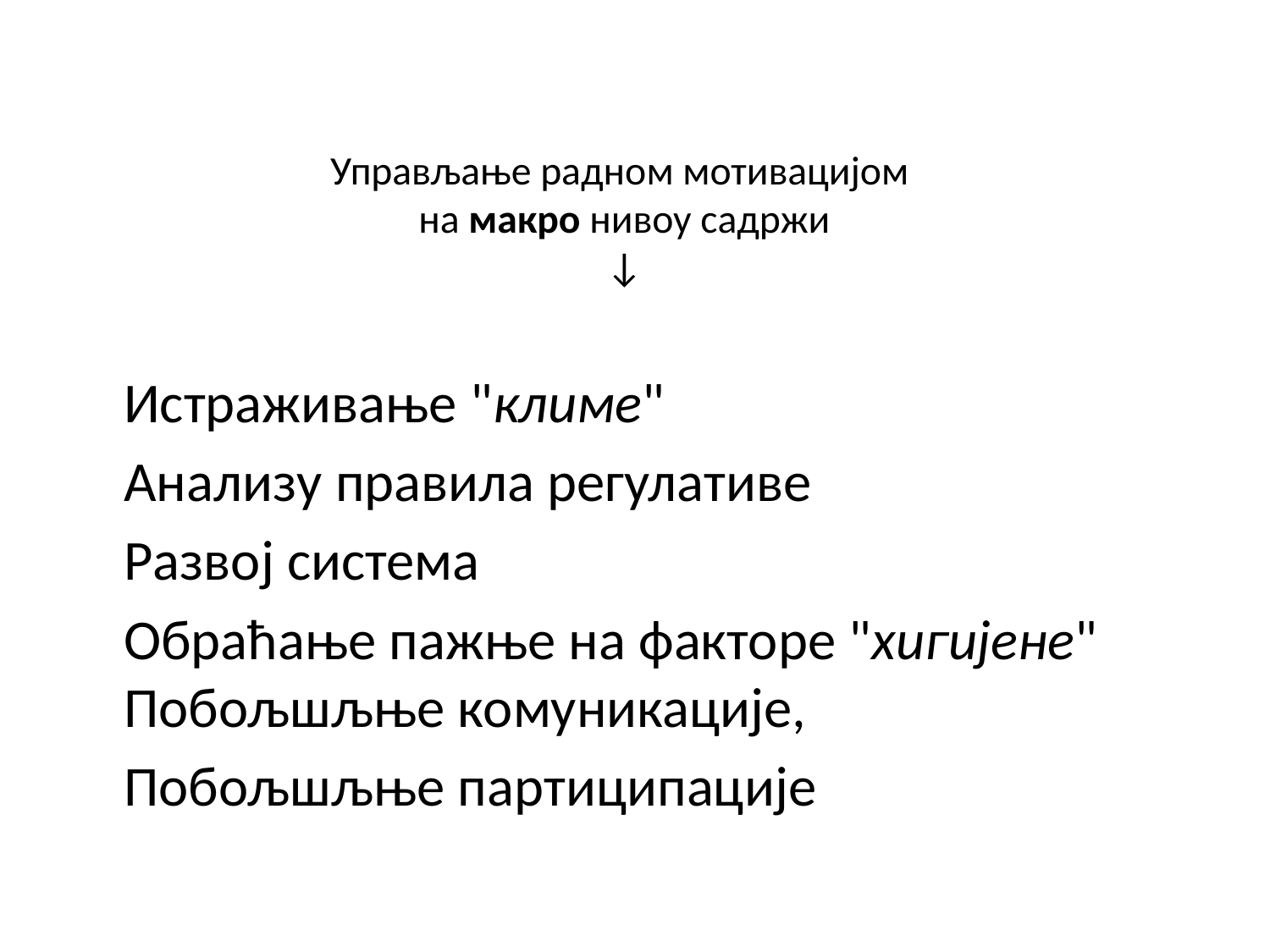

# Управљање радном мотивацијом на макро нивоу садржи ↓
	Истраживање "климе"
	Анализу правила регулативе
	Развој система
	Обраћање пажње на факторе "хигијене" Побољшљње комуникације,
	Побољшљње партиципације